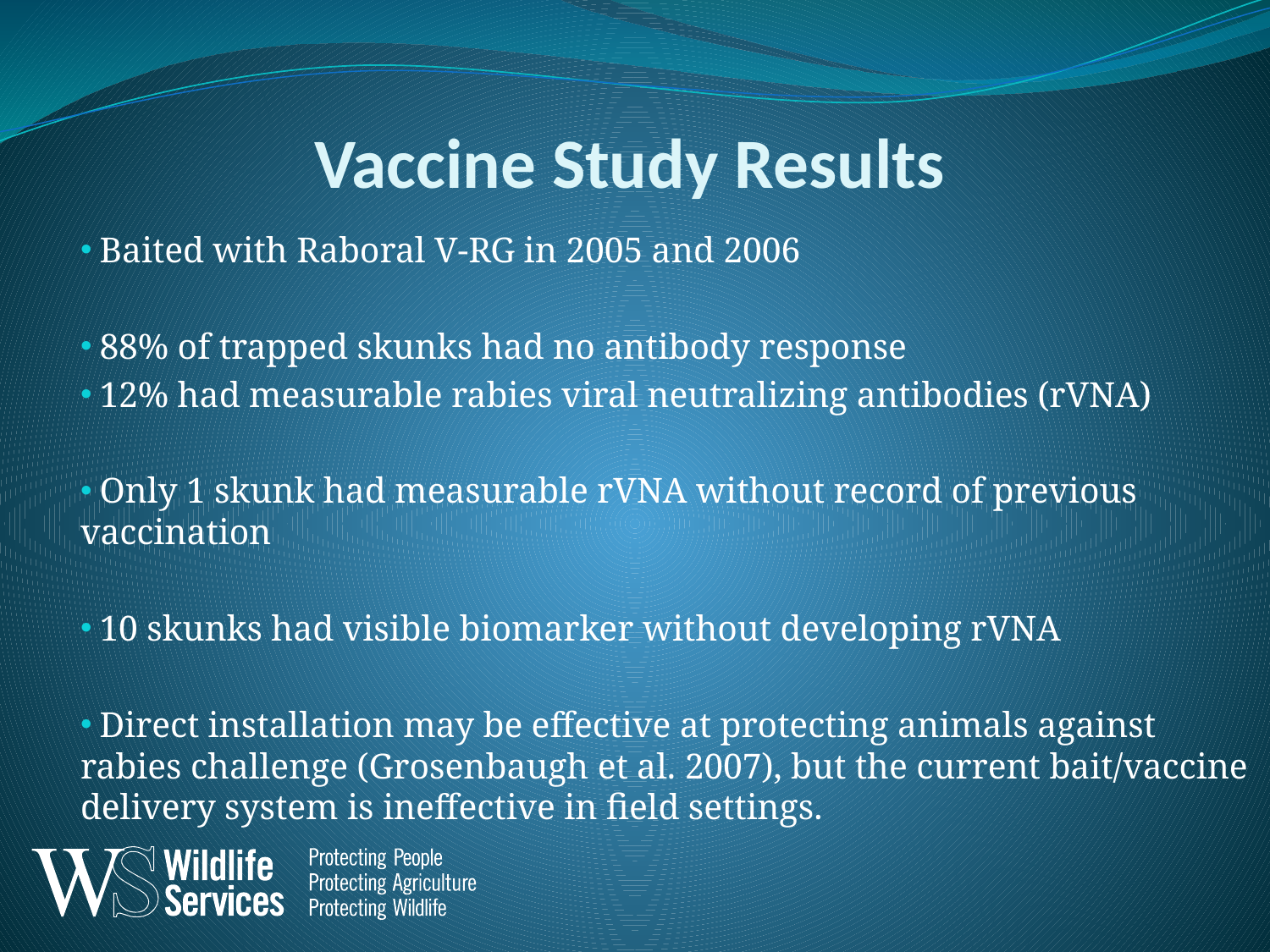

# Vaccine Study Results
 Baited with Raboral V-RG in 2005 and 2006

 88% of trapped skunks had no antibody response
 12% had measurable rabies viral neutralizing antibodies (rVNA)

 Only 1 skunk had measurable rVNA without record of previous  vaccination

 10 skunks had visible biomarker without developing rVNA

 Direct installation may be effective at protecting animals against rabies challenge (Grosenbaugh et al. 2007), but the current bait/vaccine delivery system is ineffective in field settings.